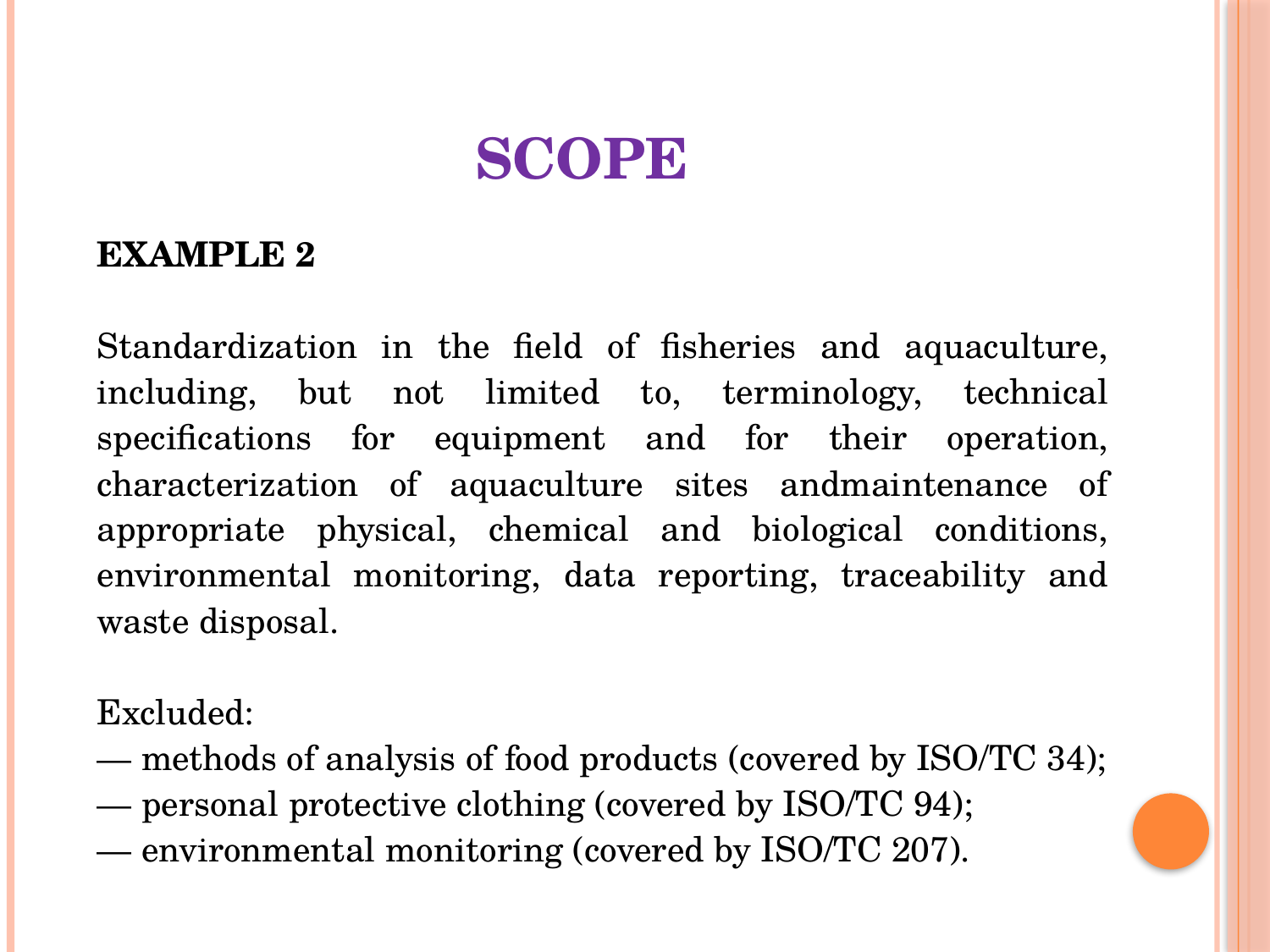

# scope
EXAMPLE 2

Standardization in the field of fisheries and aquaculture, including, but not limited to, terminology, technical specifications for equipment and for their operation, characterization of aquaculture sites andmaintenance of appropriate physical, chemical and biological conditions, environmental monitoring, data reporting, traceability and waste disposal.

Excluded:
— methods of analysis of food products (covered by ISO/TC 34);
— personal protective clothing (covered by ISO/TC 94);
— environmental monitoring (covered by ISO/TC 207).